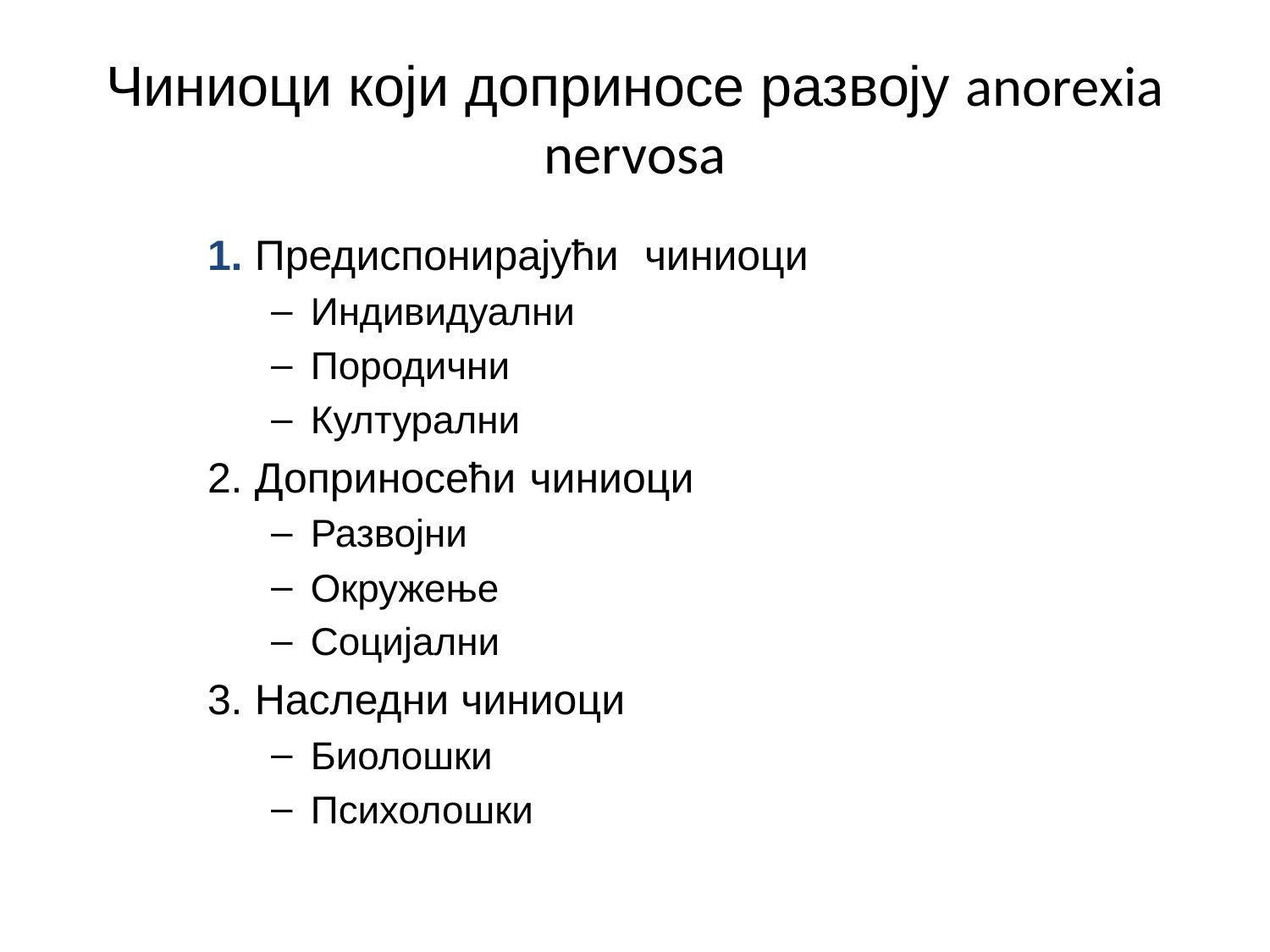

# Чиниоци који доприносе развоју anorexia nervosa
1. Предиспонирајући  чиниоци
Индивидуални
Породични
Културални
2. Доприносећи чиниоци
Развојни
Окружење
Социјални
3. Наследни чиниоци
Биолошки
Психолошки